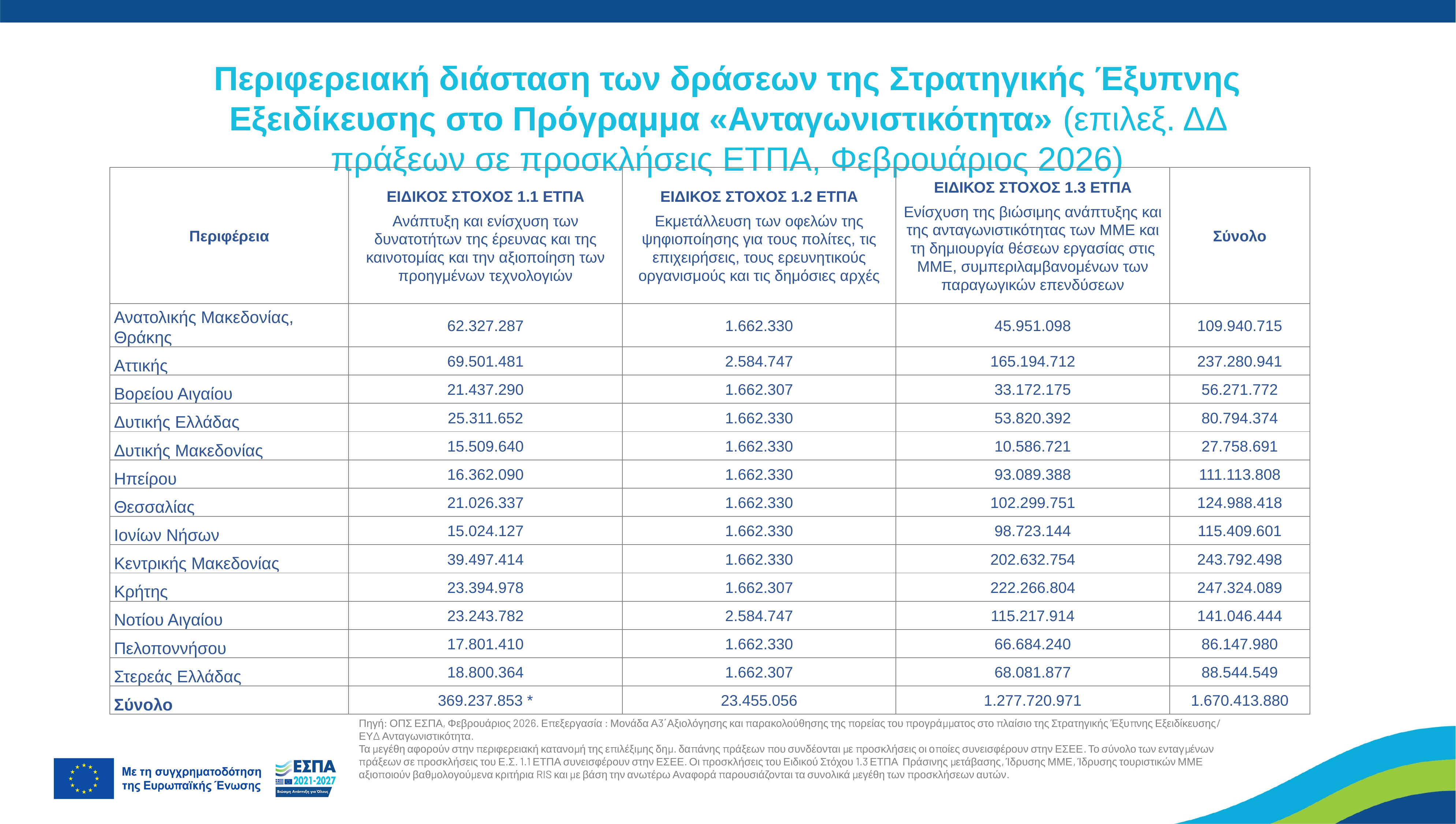

Περιφερειακή διάσταση των δράσεων της Στρατηγικής Έξυπνης Εξειδίκευσης στο Πρόγραμμα «Ανταγωνιστικότητα» (επιλεξ. ΔΔ πράξεων σε προσκλήσεις ΕΤΠΑ, Φεβρουάριος 2026)
| Περιφέρεια | ΕΙΔΙΚΟΣ ΣΤΟΧΟΣ 1.1 ΕΤΠΑ Ανάπτυξη και ενίσχυση των δυνατοτήτων της έρευνας και της καινοτομίας και την αξιοποίηση των προηγμένων τεχνολογιών | ΕΙΔΙΚΟΣ ΣΤΟΧΟΣ 1.2 ΕΤΠΑ Εκμετάλλευση των οφελών της ψηφιοποίησης για τους πολίτες, τις επιχειρήσεις, τους ερευνητικούς οργανισμούς και τις δημόσιες αρχές | ΕΙΔΙΚΟΣ ΣΤΟΧΟΣ 1.3 ΕΤΠΑ Ενίσχυση της βιώσιμης ανάπτυξης και της ανταγωνιστικότητας των ΜΜΕ και τη δημιουργία θέσεων εργασίας στις ΜΜΕ, συμπεριλαμβανομένων των παραγωγικών επενδύσεων | Σύνολο |
| --- | --- | --- | --- | --- |
| Ανατολικής Μακεδονίας, Θράκης | 62.327.287 | 1.662.330 | 45.951.098 | 109.940.715 |
| Αττικής | 69.501.481 | 2.584.747 | 165.194.712 | 237.280.941 |
| Βορείου Αιγαίου | 21.437.290 | 1.662.307 | 33.172.175 | 56.271.772 |
| Δυτικής Ελλάδας | 25.311.652 | 1.662.330 | 53.820.392 | 80.794.374 |
| Δυτικής Μακεδονίας | 15.509.640 | 1.662.330 | 10.586.721 | 27.758.691 |
| Ηπείρου | 16.362.090 | 1.662.330 | 93.089.388 | 111.113.808 |
| Θεσσαλίας | 21.026.337 | 1.662.330 | 102.299.751 | 124.988.418 |
| Ιονίων Νήσων | 15.024.127 | 1.662.330 | 98.723.144 | 115.409.601 |
| Κεντρικής Μακεδονίας | 39.497.414 | 1.662.330 | 202.632.754 | 243.792.498 |
| Κρήτης | 23.394.978 | 1.662.307 | 222.266.804 | 247.324.089 |
| Νοτίου Αιγαίου | 23.243.782 | 2.584.747 | 115.217.914 | 141.046.444 |
| Πελοποννήσου | 17.801.410 | 1.662.330 | 66.684.240 | 86.147.980 |
| Στερεάς Ελλάδας | 18.800.364 | 1.662.307 | 68.081.877 | 88.544.549 |
| Σύνολο | 369.237.853 \* | 23.455.056 | 1.277.720.971 | 1.670.413.880 |
Πηγή: ΟΠΣ ΕΣΠΑ, Φεβρουάριος 2026. Επεξεργασία : Μονάδα Α3΄Αξιολόγησης και παρακολούθησης της πορείας του προγράμματος στο πλαίσιο της Στρατηγικής Έξυπνης Εξειδίκευσης/ ΕΥΔ Ανταγωνιστικότητα.
Τα μεγέθη αφορούν στην περιφερειακή κατανομή της επιλέξιμης δημ. δαπάνης πράξεων που συνδέονται με προσκλήσεις οι οποίες συνεισφέρουν στην ΕΣΕΕ. Το σύνολο των ενταγμένων πράξεων σε προσκλήσεις του Ε.Σ. 1.1 ΕΤΠΑ συνεισφέρουν στην ΕΣΕΕ. Οι προσκλήσεις του Ειδικού Στόχου 1.3 ΕΤΠΑ  Πράσινης μετάβασης, Ίδρυσης ΜΜΕ, Ίδρυσης τουριστικών ΜΜΕ αξιοποιούν βαθμολογούμενα κριτήρια RIS και με βάση την ανωτέρω Αναφορά παρουσιάζονται τα συνολικά μεγέθη των προσκλήσεων αυτών.